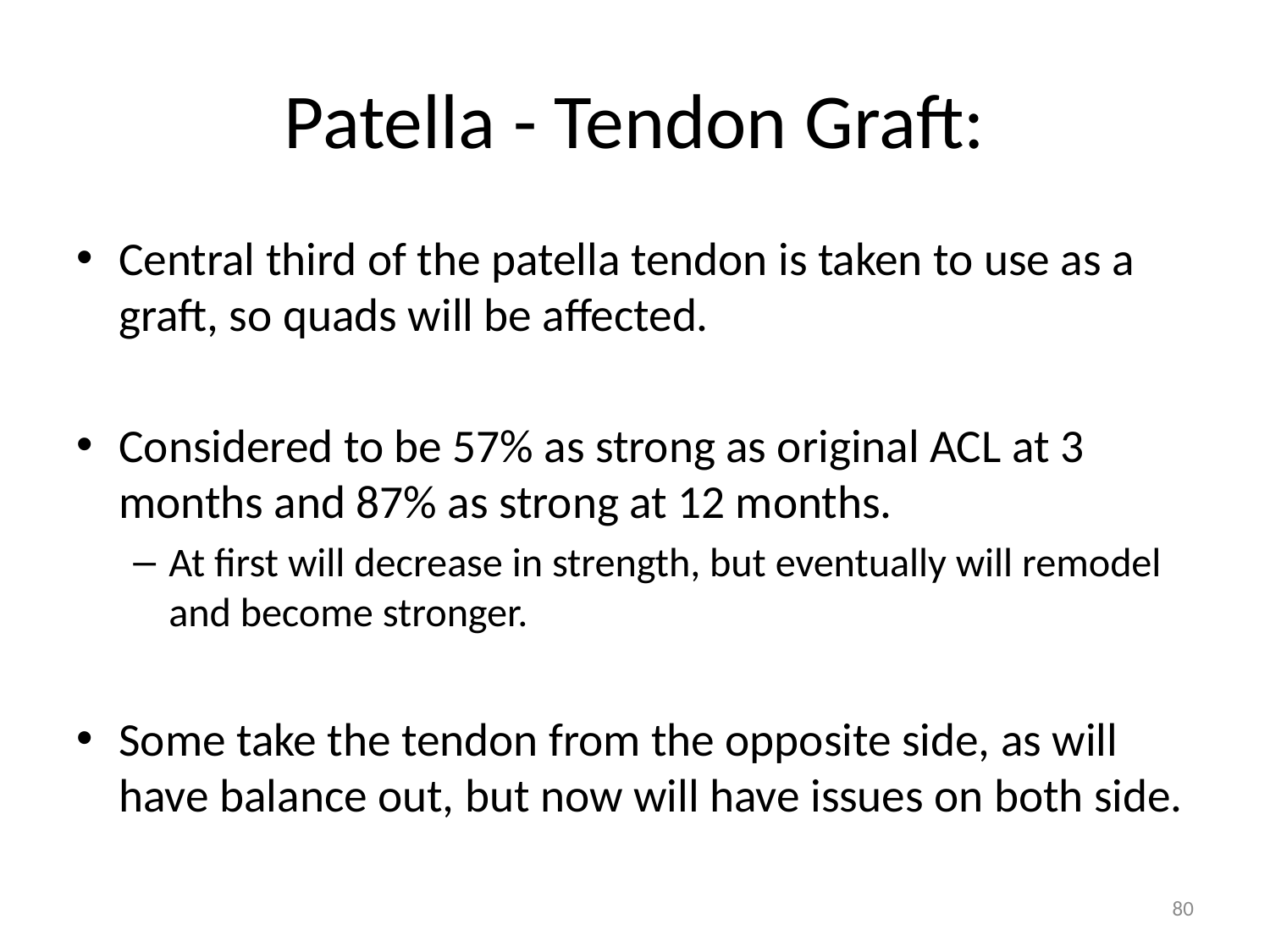

# Patella - Tendon Graft:
Central third of the patella tendon is taken to use as a graft, so quads will be affected.

Considered to be 57% as strong as original ACL at 3 months and 87% as strong at 12 months.
At first will decrease in strength, but eventually will remodel and become stronger.

Some take the tendon from the opposite side, as will have balance out, but now will have issues on both side.

80